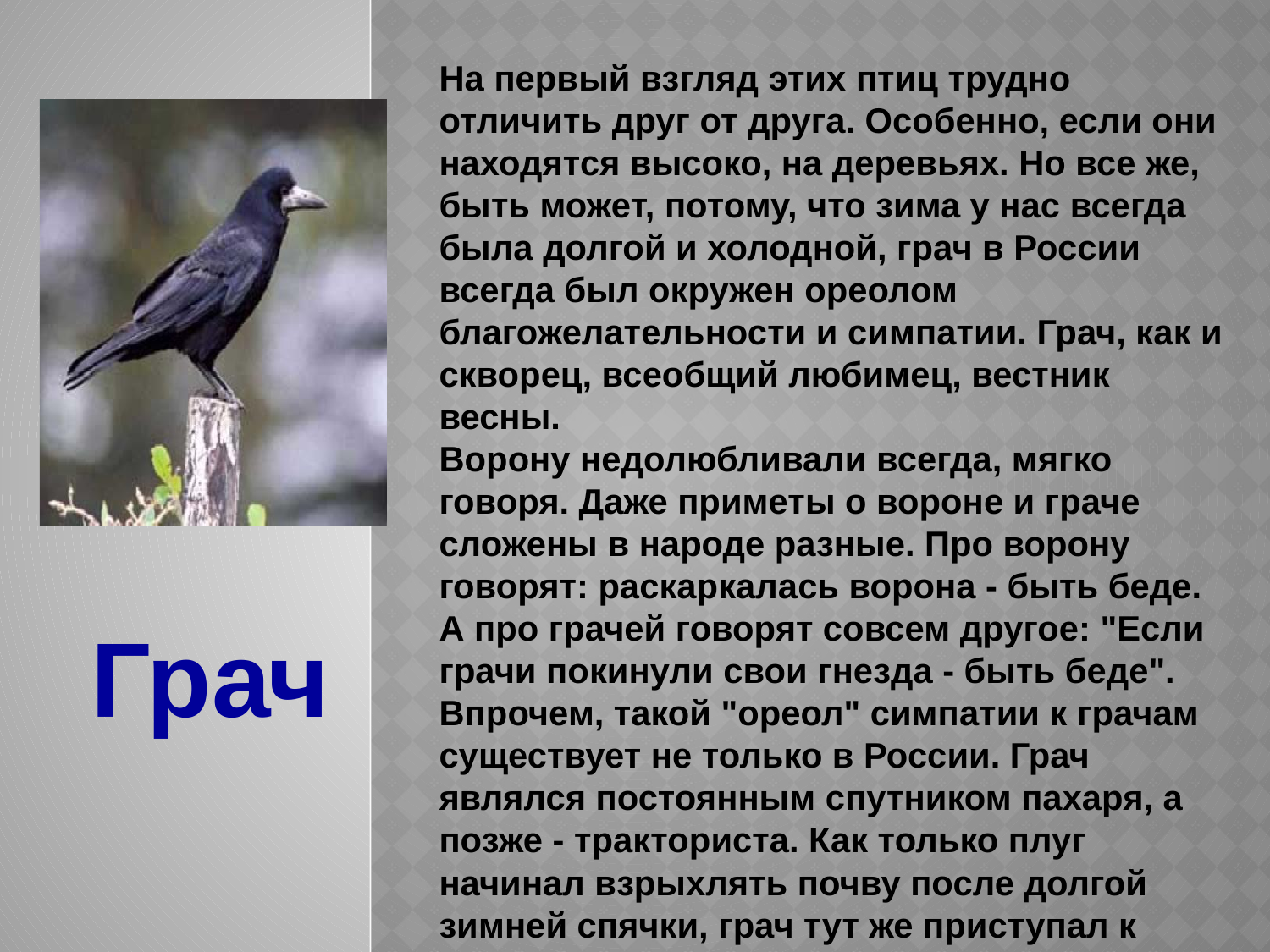

На первый взгляд этих птиц трудно отличить друг от друга. Особенно, если они находятся высоко, на деревьях. Но все же, быть может, потому, что зима у нас всегда была долгой и холодной, грач в России всегда был окружен ореолом благожелательности и симпатии. Грач, как и скворец, всеобщий любимец, вестник весны.
Ворону недолюбливали всегда, мягко говоря. Даже приметы о вороне и граче сложены в народе разные. Про ворону говорят: раскаркалась ворона - быть беде. А про грачей говорят совсем другое: "Если грачи покинули свои гнезда - быть беде". Впрочем, такой "ореол" симпатии к грачам существует не только в России. Грач являлся постоянным спутником пахаря, а позже - тракториста. Как только плуг начинал взрыхлять почву после долгой зимней спячки, грач тут же приступал к своей работе. Он ловко выхватывал из земли личинок, жучков, паучков, червяков и прочих козявочек и букашек. От постоянного ковыряния в земле у грача образовался "белый клюв". Этим он сразу и отличается от черной вороны.

Грач